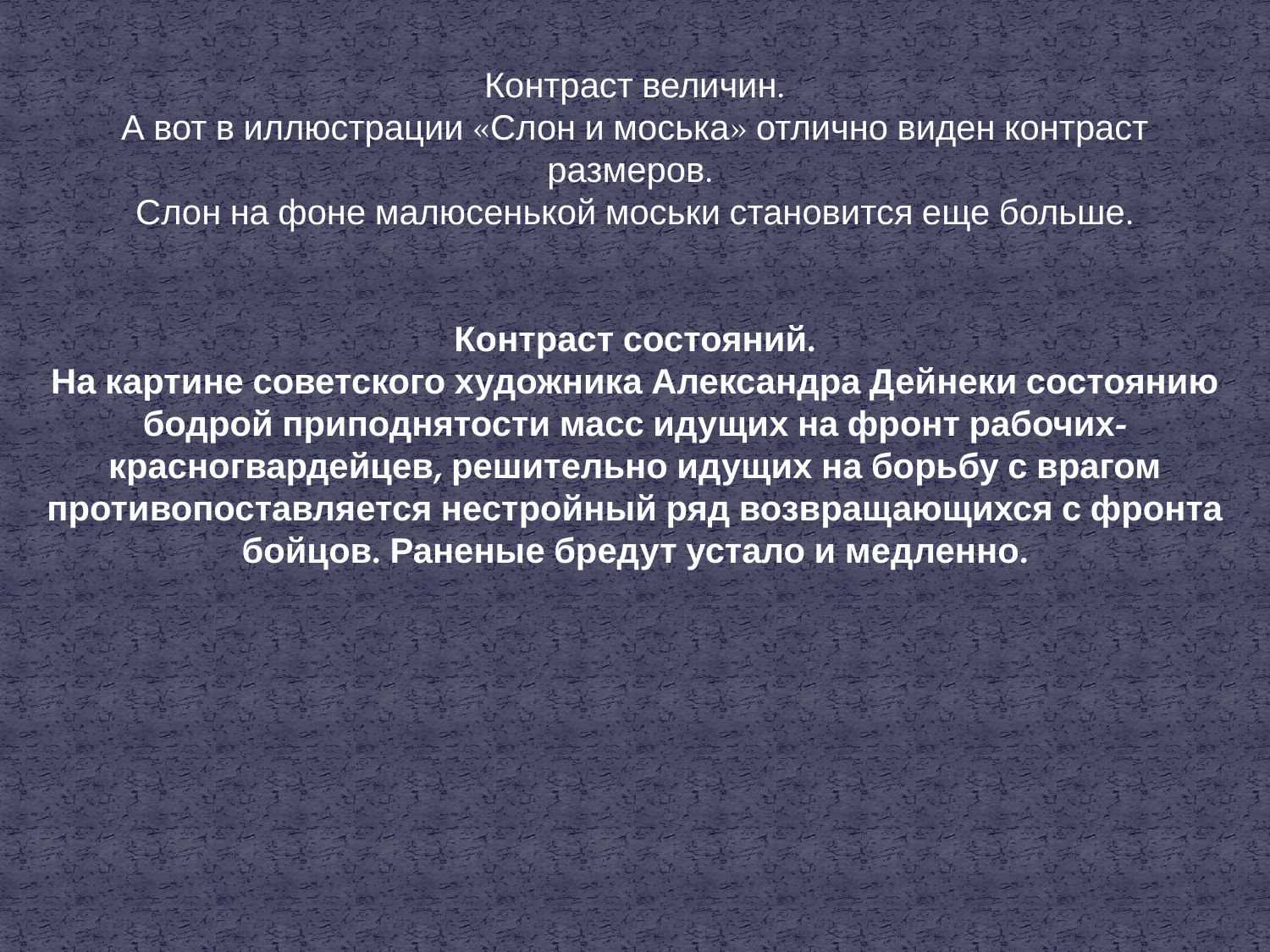

Контраст величин.
А вот в иллюстрации «Слон и моська» отлично виден контраст размеров.
Слон на фоне малюсенькой моськи становится еще больше.

Контраст состояний.
На картине советского художника Александра Дейнеки состоянию бодрой приподнятости масс идущих на фронт рабочих-красногвардейцев, решительно идущих на борьбу с врагом противопоставляется нестройный ряд возвращающихся с фронта бойцов. Раненые бредут устало и медленно.